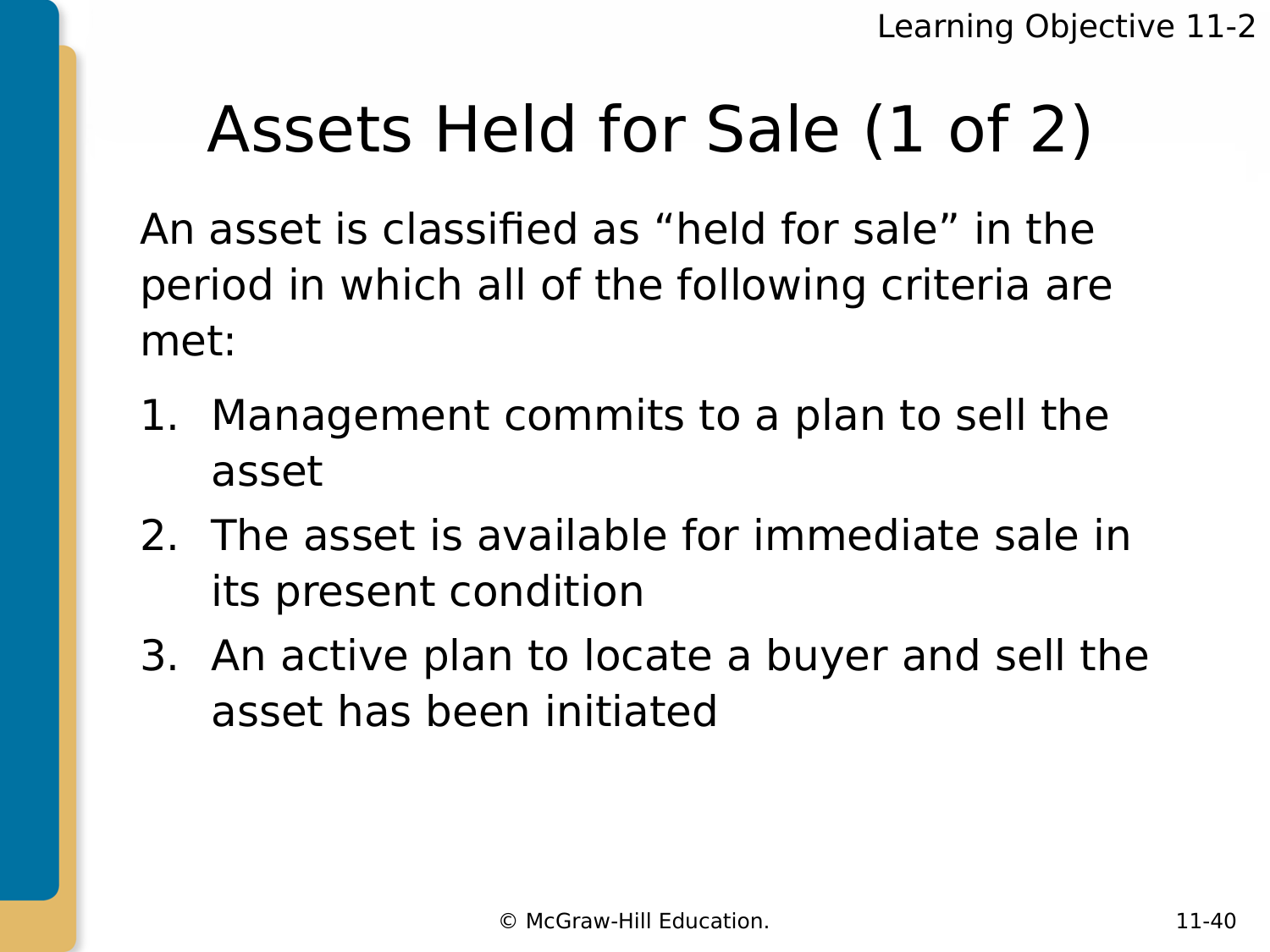

Learning Objective 11-2
# Assets Held for Sale (1 of 2)
An asset is classified as “held for sale” in the period in which all of the following criteria are met:
Management commits to a plan to sell the asset
The asset is available for immediate sale in its present condition
An active plan to locate a buyer and sell the asset has been initiated